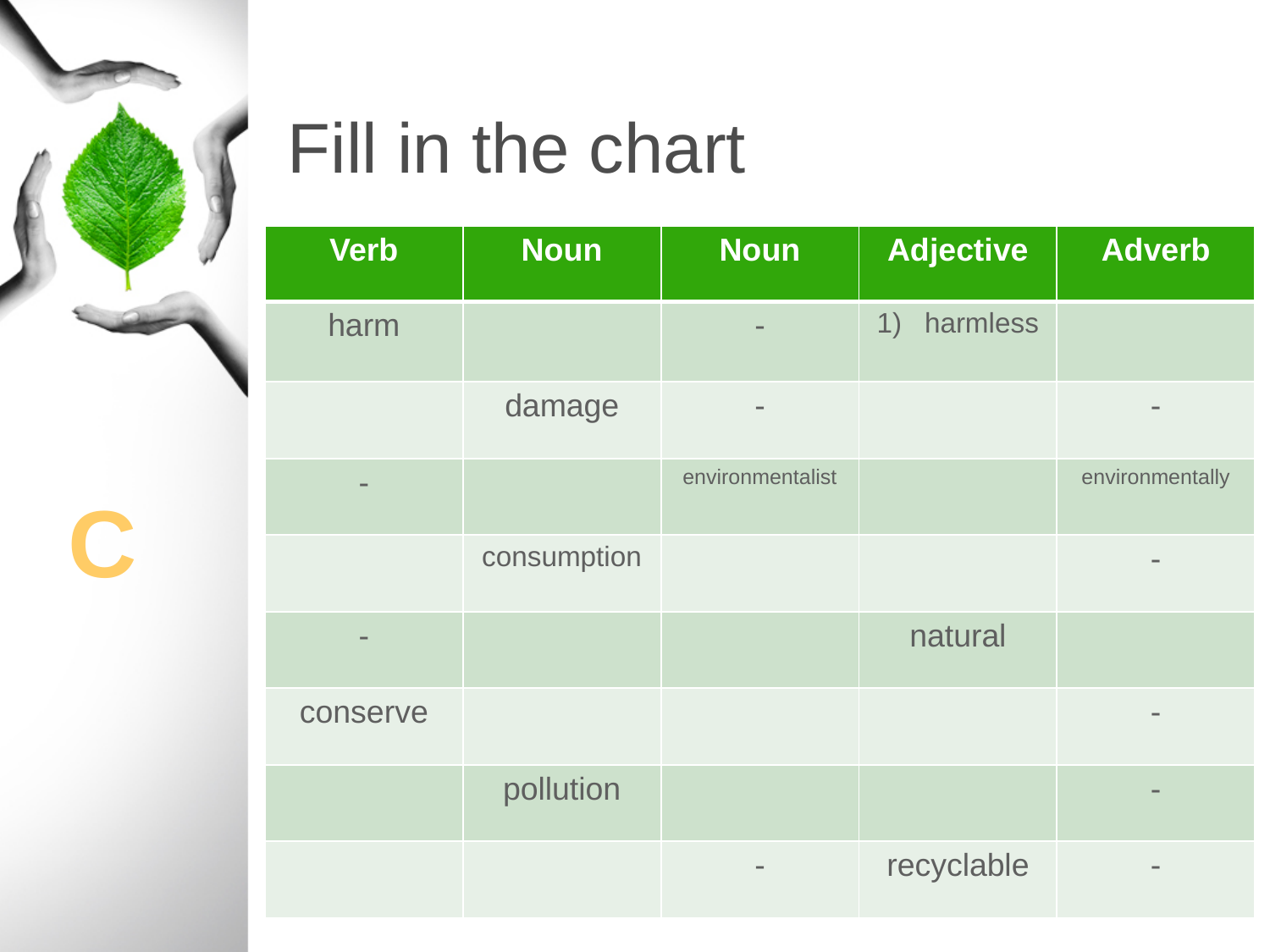

# Fill in the chart
| Verb | Noun | Noun | Adjective | Adverb |
| --- | --- | --- | --- | --- |
| harm |  | - | harmless |  |
|  | damage | - |  | - |
| - |  | environmentalist |  | environmentally |
|  | consumption |  |  | - |
| - |  |  | natural |  |
| conserve |  |  |  | - |
|  | pollution |  |  | - |
|  |  | - | recyclable | - |
C